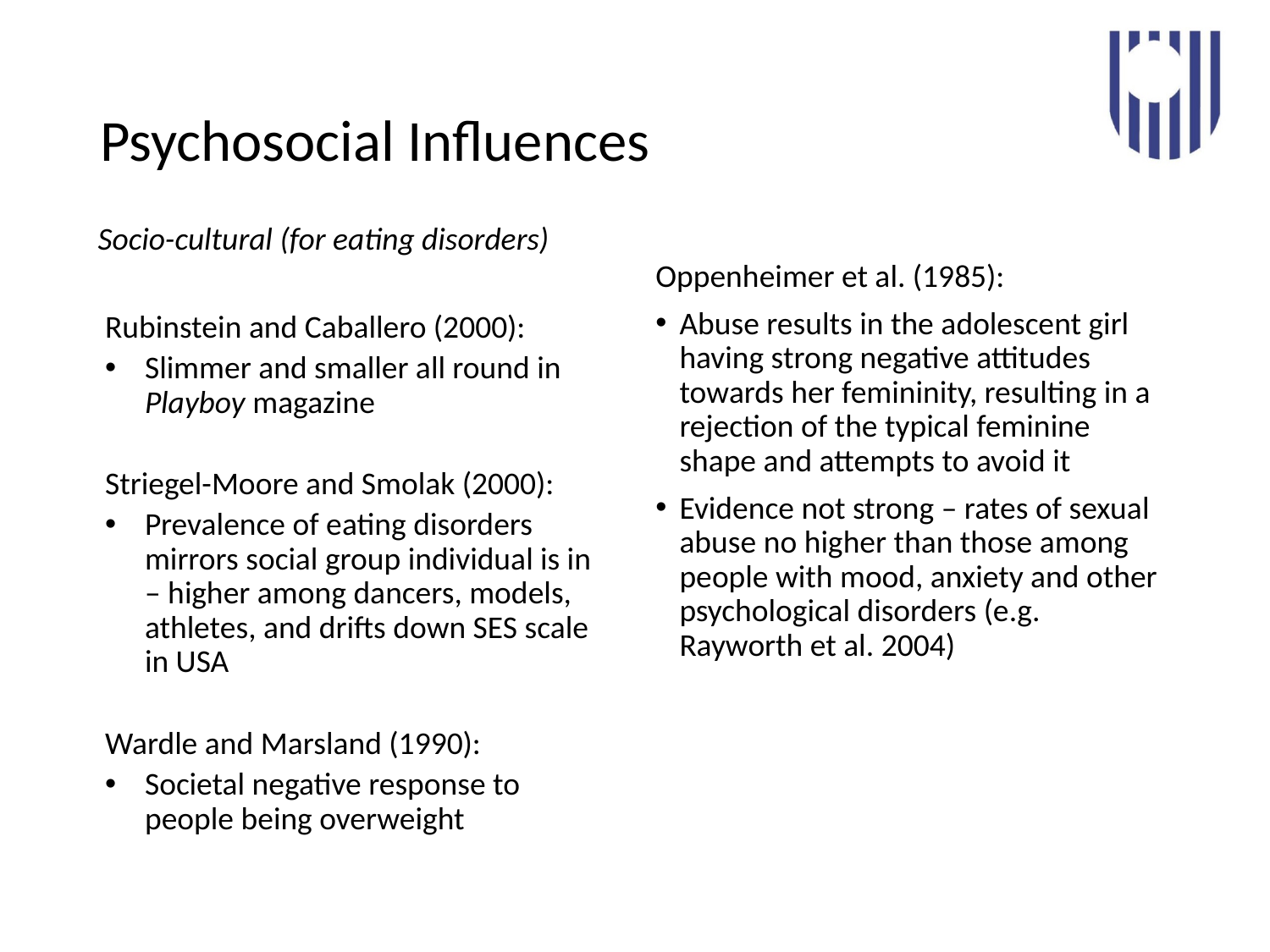

# Psychosocial Influences
Socio-cultural (for eating disorders)

Rubinstein and Caballero (2000):
Slimmer and smaller all round in Playboy magazine

Striegel-Moore and Smolak (2000):
Prevalence of eating disorders mirrors social group individual is in – higher among dancers, models, athletes, and drifts down SES scale in USA

Wardle and Marsland (1990):
Societal negative response to people being overweight
Oppenheimer et al. (1985):
Abuse results in the adolescent girl having strong negative attitudes towards her femininity, resulting in a rejection of the typical feminine shape and attempts to avoid it
Evidence not strong – rates of sexual abuse no higher than those among people with mood, anxiety and other psychological disorders (e.g. Rayworth et al. 2004)